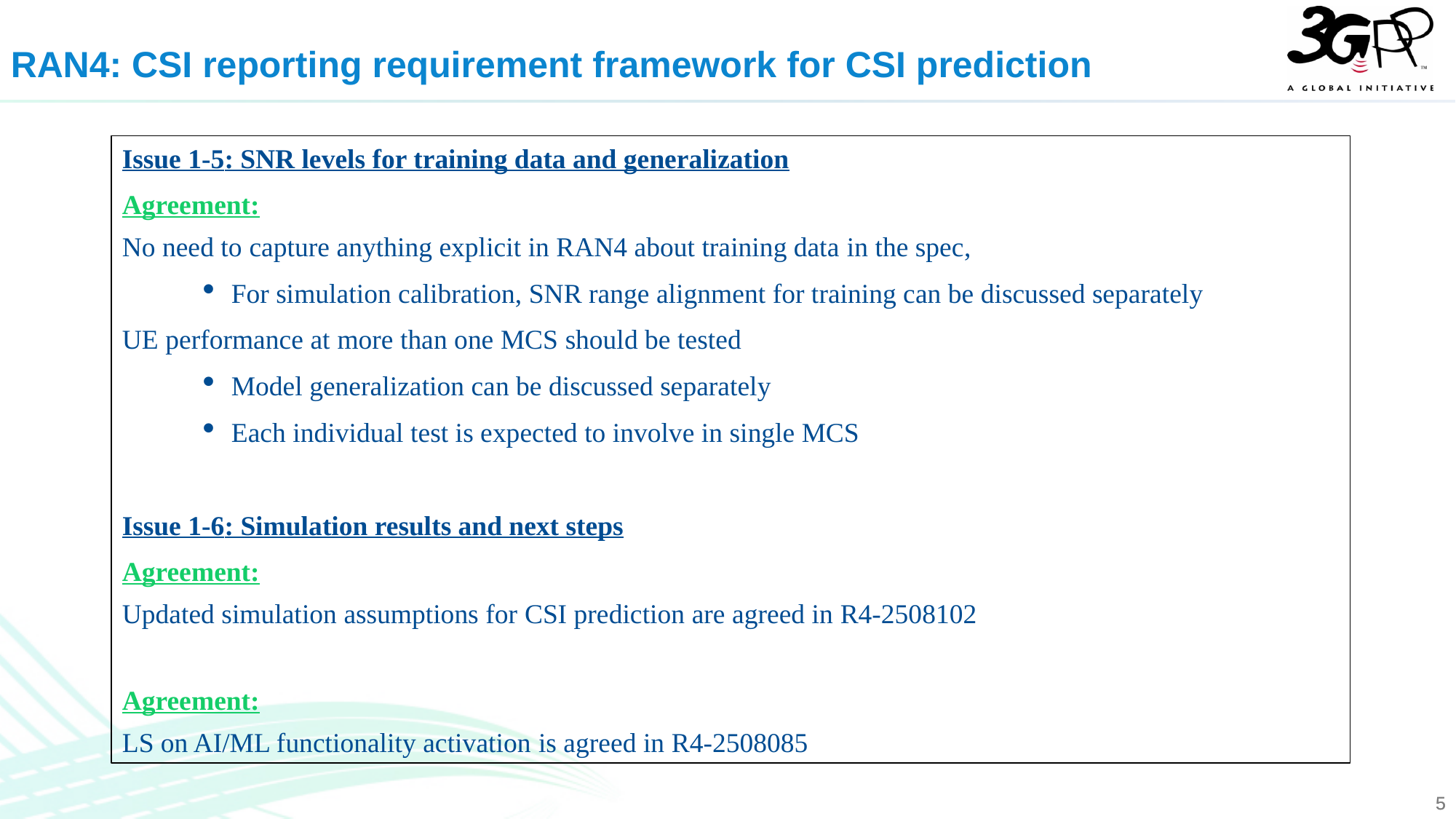

RAN4: CSI reporting requirement framework for CSI prediction
Issue 1-5: SNR levels for training data and generalization
Agreement:
No need to capture anything explicit in RAN4 about training data in the spec,
For simulation calibration, SNR range alignment for training can be discussed separately
UE performance at more than one MCS should be tested
Model generalization can be discussed separately
Each individual test is expected to involve in single MCS

Issue 1-6: Simulation results and next steps
Agreement:
Updated simulation assumptions for CSI prediction are agreed in R4-2508102

Agreement:
LS on AI/ML functionality activation is agreed in R4-2508085